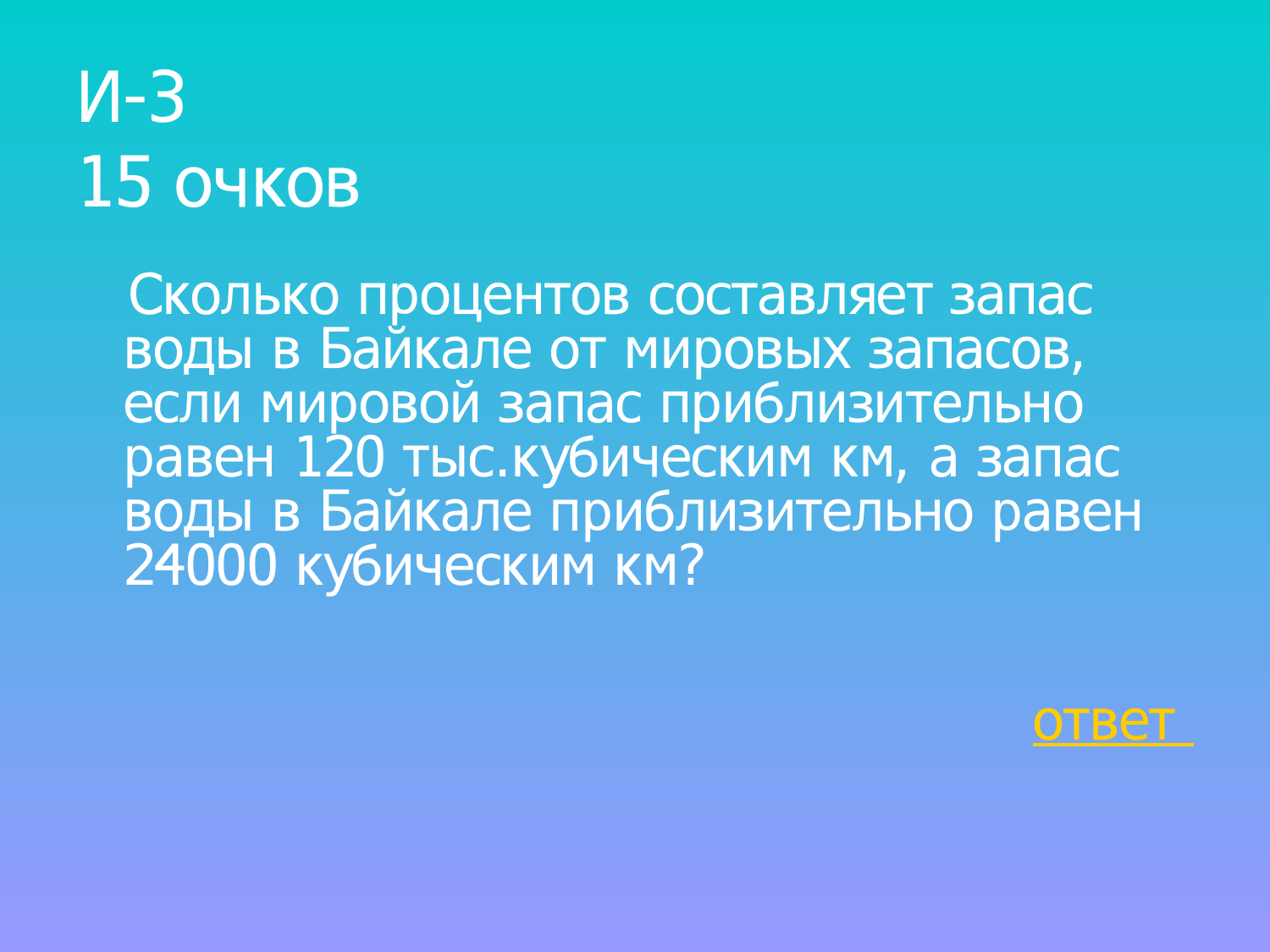

# И-3 15 очков
   Сколько процентов составляет запас воды в Байкале от мировых запасов, если мировой запас приблизительно равен 120 тыс.кубическим км, а запас воды в Байкале приблизительно равен 24000 кубическим км?

ответ